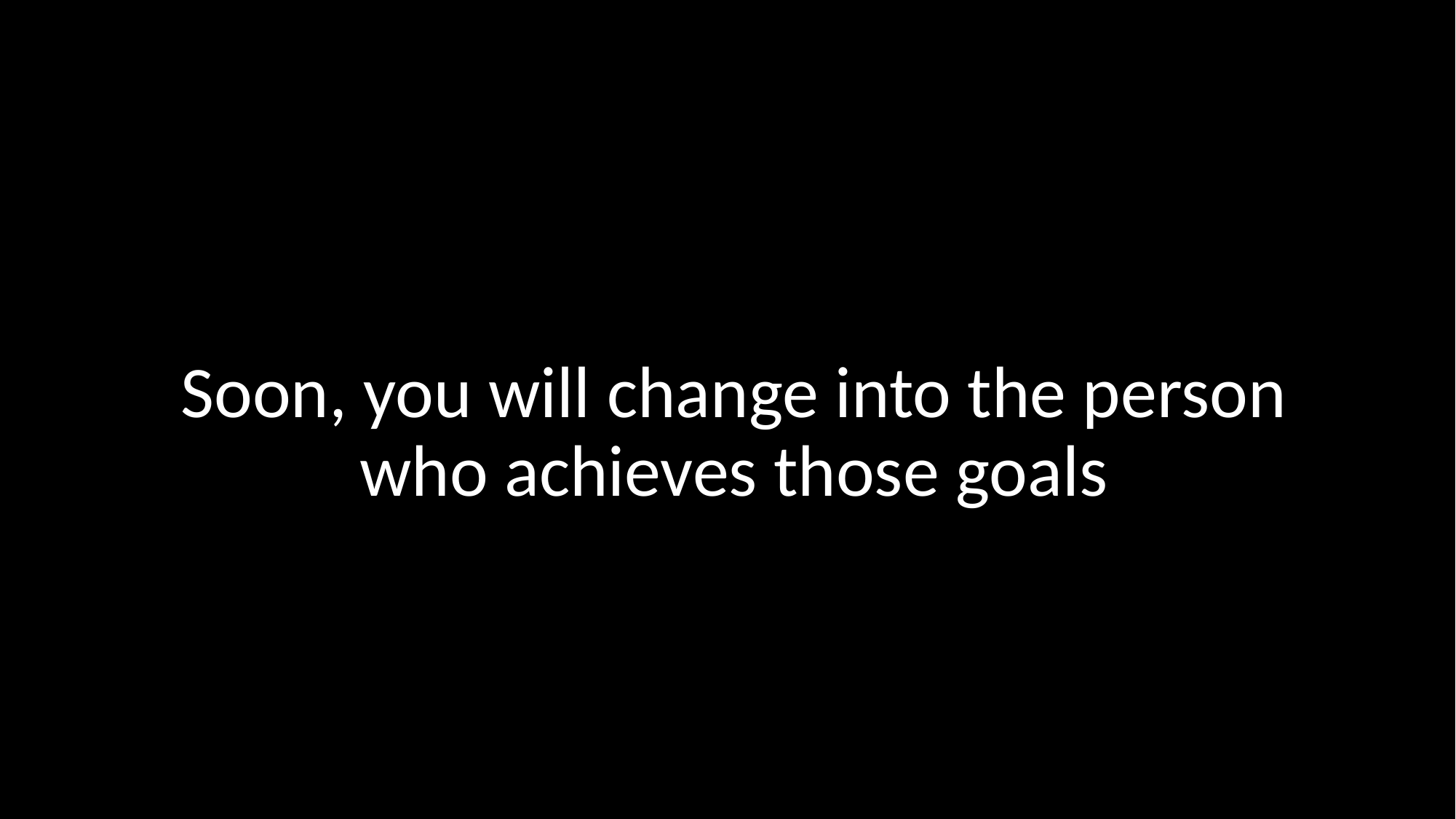

Soon, you will change into the person who achieves those goals